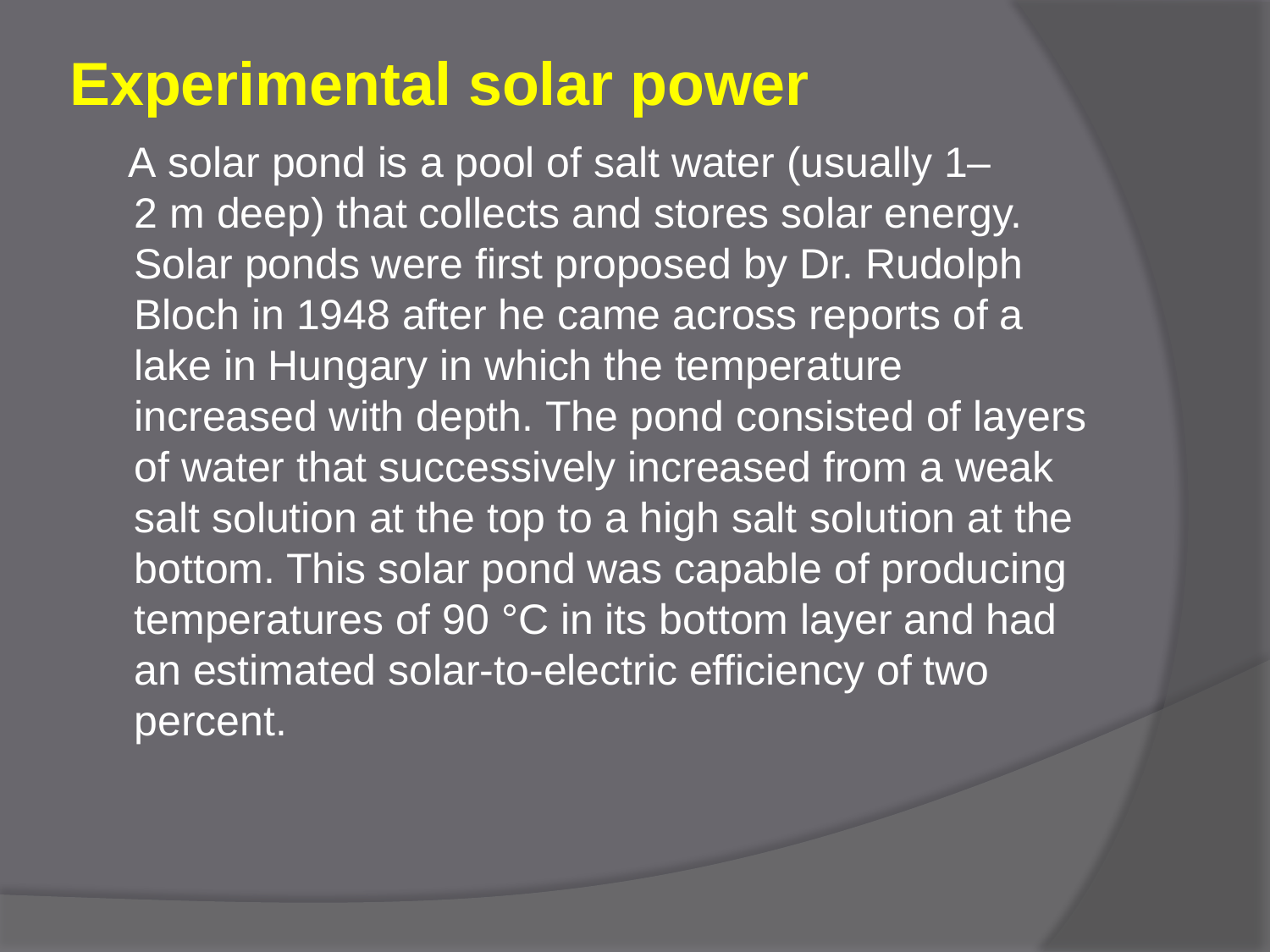

# Experimental solar power
    A solar pond is a pool of salt water (usually 1–2 m deep) that collects and stores solar energy. Solar ponds were first proposed by Dr. Rudolph Bloch in 1948 after he came across reports of a lake in Hungary in which the temperature increased with depth. The pond consisted of layers of water that successively increased from a weak salt solution at the top to a high salt solution at the bottom. This solar pond was capable of producing temperatures of 90 °C in its bottom layer and had an estimated solar-to-electric efficiency of two percent.